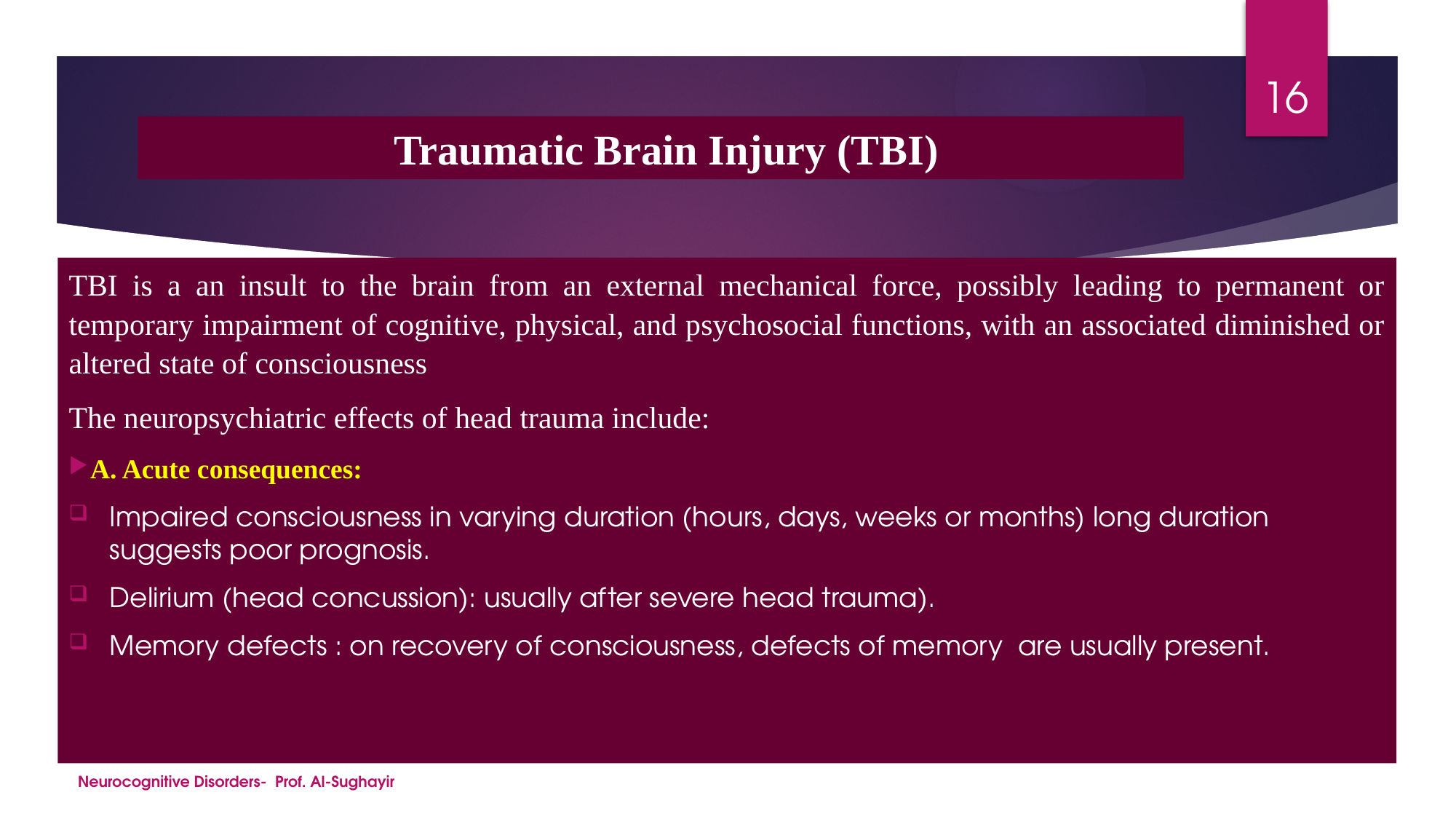

16
# Traumatic Brain Injury (TBI)
TBI is a an insult to the brain from an external mechanical force, possibly leading to permanent or temporary impairment of cognitive, physical, and psychosocial functions, with an associated diminished or altered state of consciousness
The neuropsychiatric effects of head trauma include:
A. Acute consequences:
Impaired consciousness in varying duration (hours, days, weeks or months) long duration suggests poor prognosis.
Delirium (head concussion): usually after severe head trauma).
Memory defects : on recovery of consciousness, defects of memory  are usually present.

Neurocognitive Disorders-  Prof. Al-Sughayir